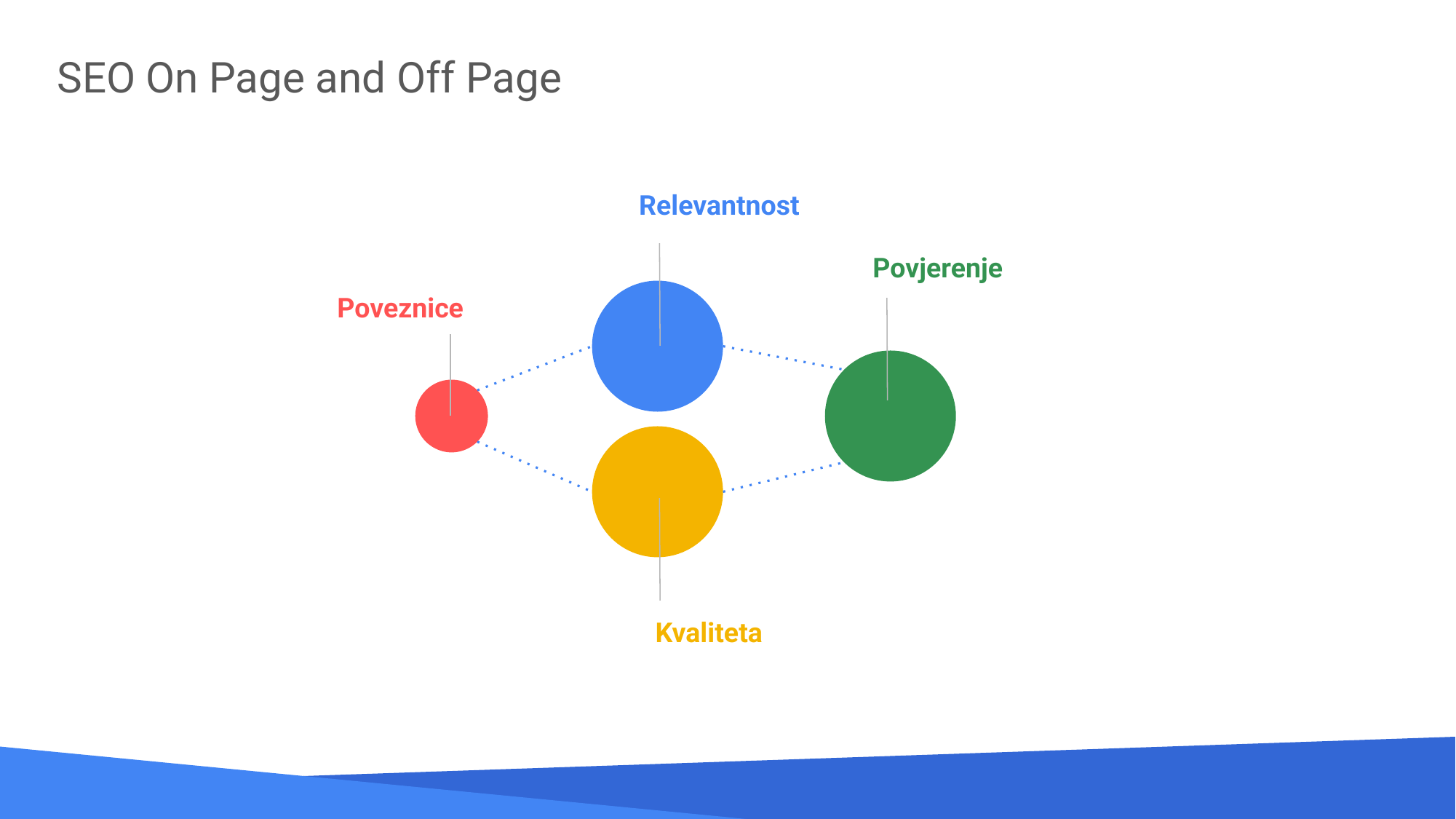

SEO On Page and Off Page
Relevantnost

Povjerenje

Poveznice

Kvaliteta